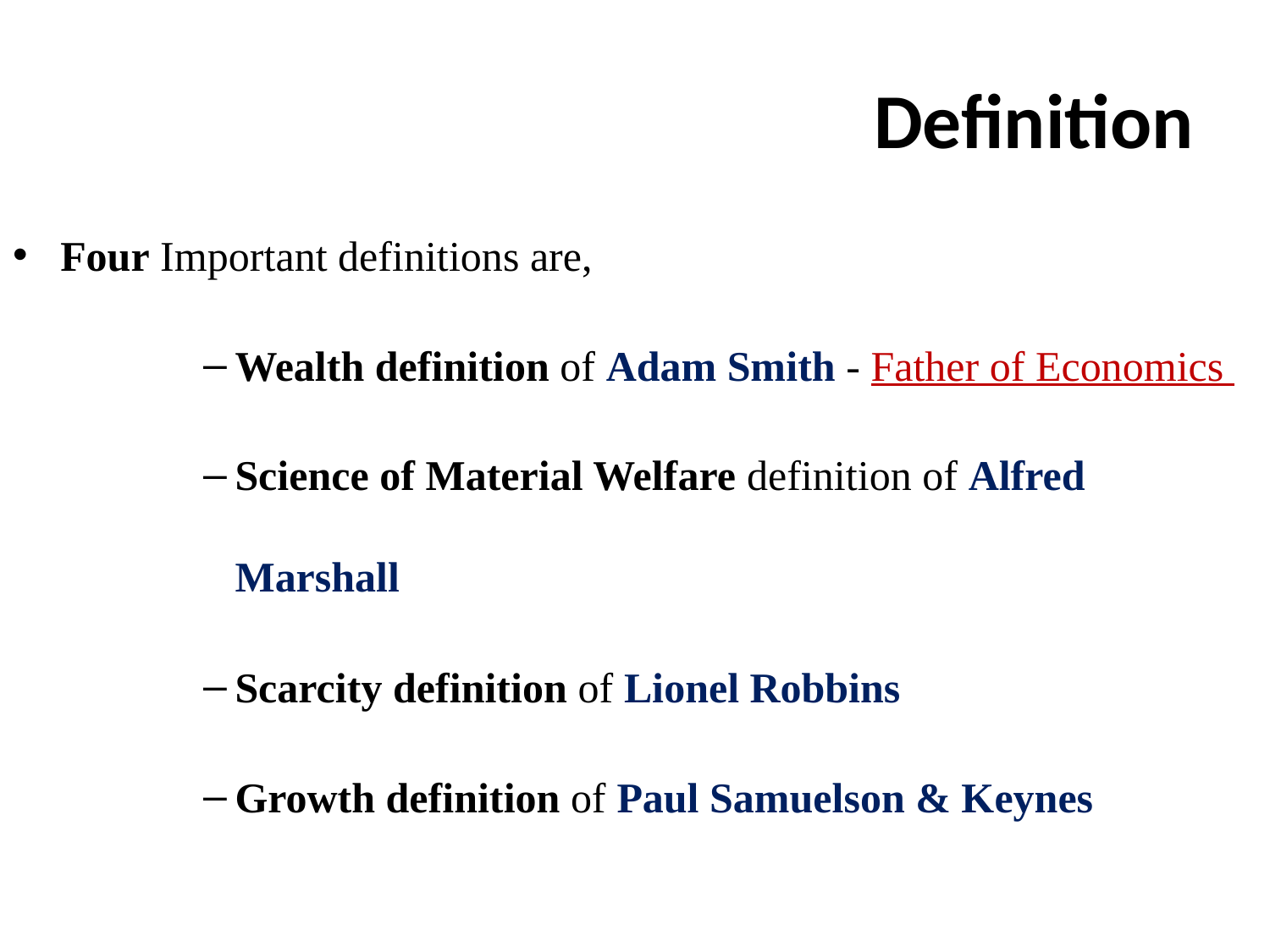

# Definition
Four Important definitions are,
Wealth definition of Adam Smith - Father of Economics
Science of Material Welfare definition of Alfred Marshall
Scarcity definition of Lionel Robbins
Growth definition of Paul Samuelson & Keynes